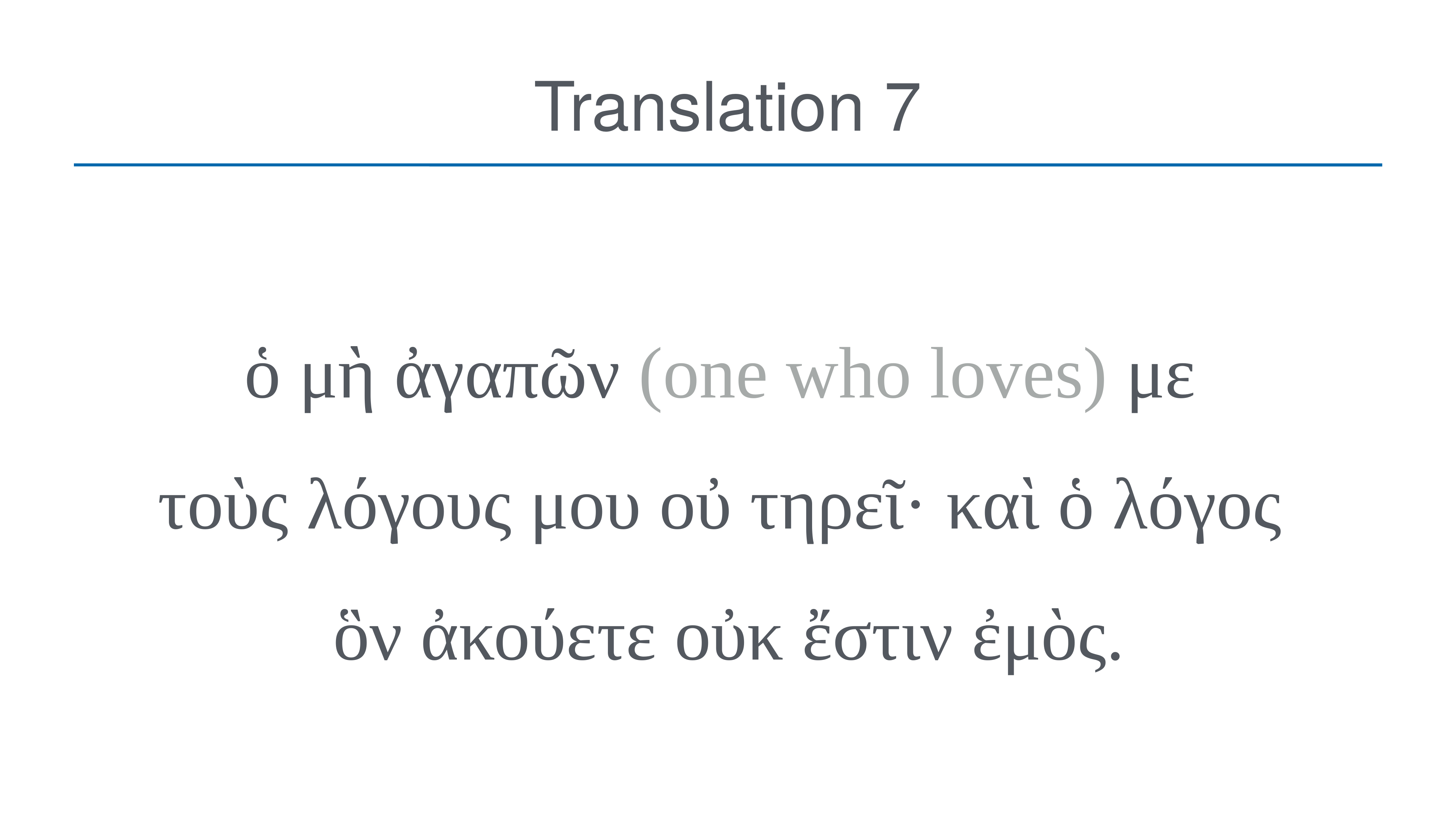

# Translation 7
ὁ μὴ ἀγαπῶν (one who loves) με
τοὺς λόγους μου οὐ τηρεῖ· καὶ ὁ λόγος
ὃν ἀκούετε οὐκ ἔστιν ἐμὸς.